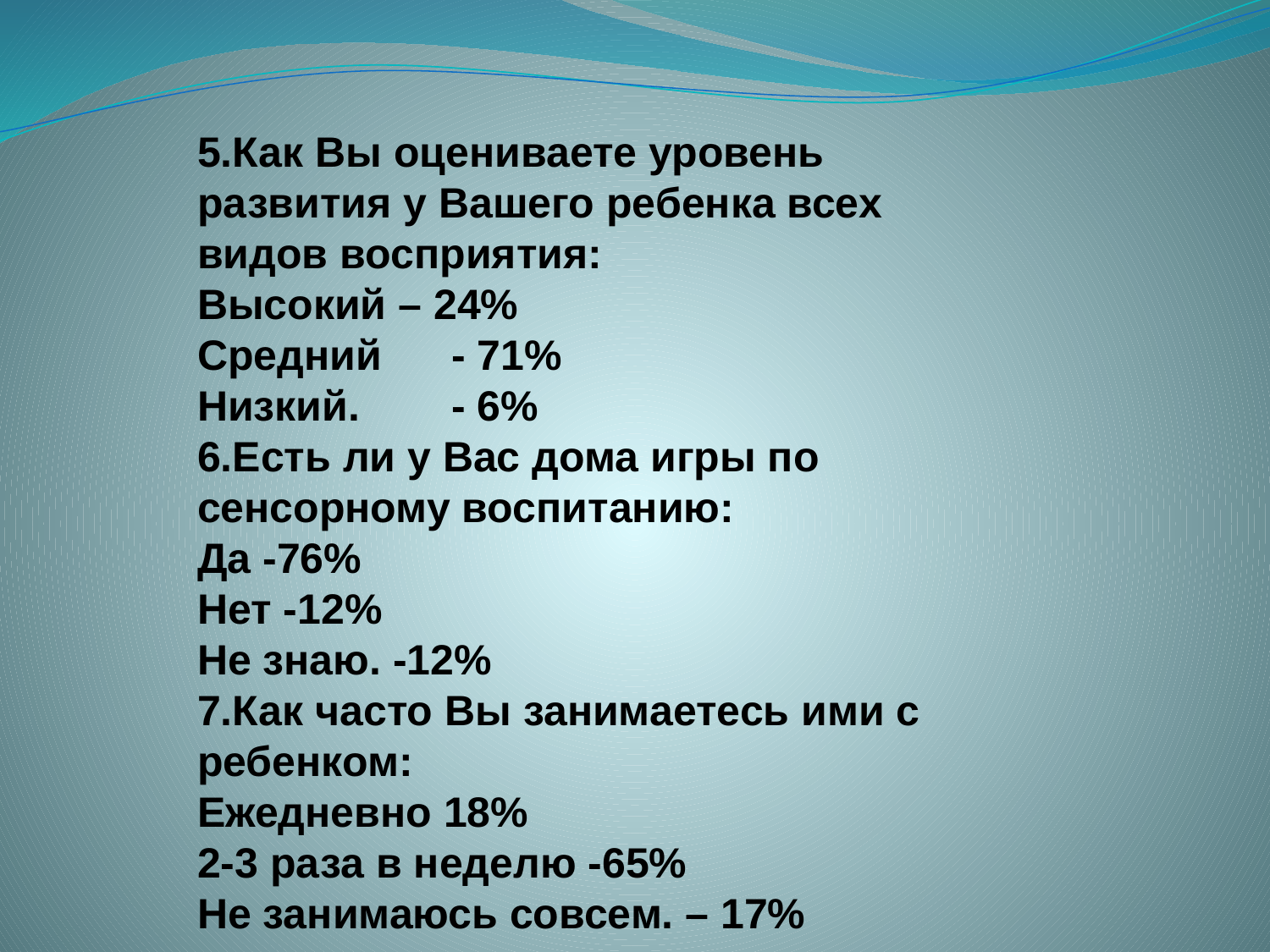

5.Как Вы оцениваете уровень  развития у Вашего ребенка всех видов восприятия:
Высокий – 24%
Средний	- 71%
Низкий.	- 6%
6.Есть ли у Вас дома игры по сенсорному воспитанию:
Да -76%
Нет -12%
Не знаю. -12%
7.Как часто Вы занимаетесь ими с ребенком:
Ежедневно 18%
2-3 раза в неделю -65%
Не занимаюсь совсем. – 17%